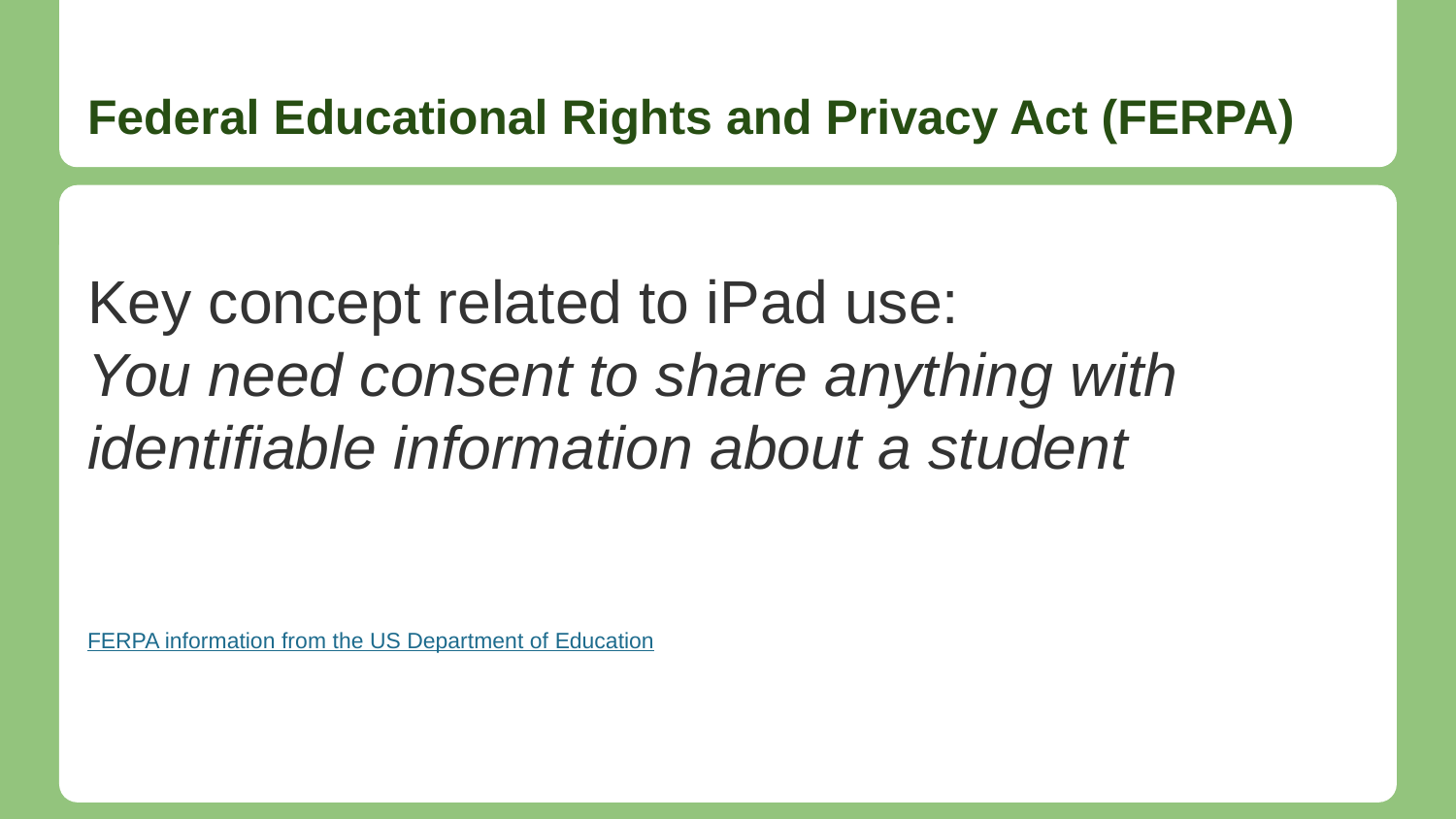

# Federal Educational Rights and Privacy Act (FERPA)
Key concept related to iPad use:
You need consent to share anything with identifiable information about a student

FERPA information from the US Department of Education